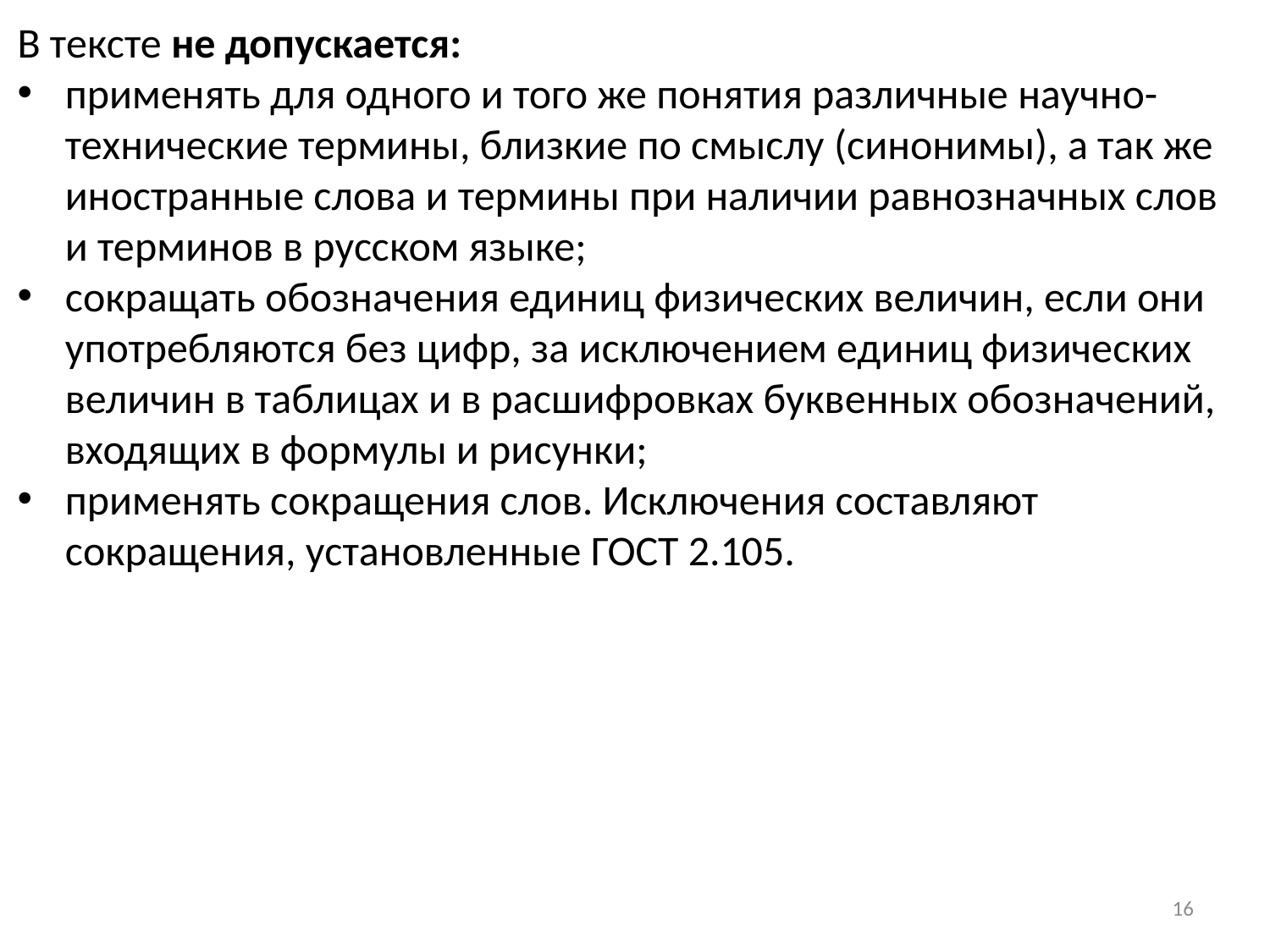

В тексте не допускается:
применять для одного и того же понятия различные научно-технические термины, близкие по смыслу (синонимы), а так же иностранные слова и термины при наличии равнозначных слов и терминов в русском языке;
сокращать обозначения единиц физических величин, если они употребляются без цифр, за исключением единиц физических величин в таблицах и в расшифровках буквенных обозначений, входящих в формулы и рисунки;
применять сокращения слов. Исключения составляют сокращения, установленные ГОСТ 2.105.
16